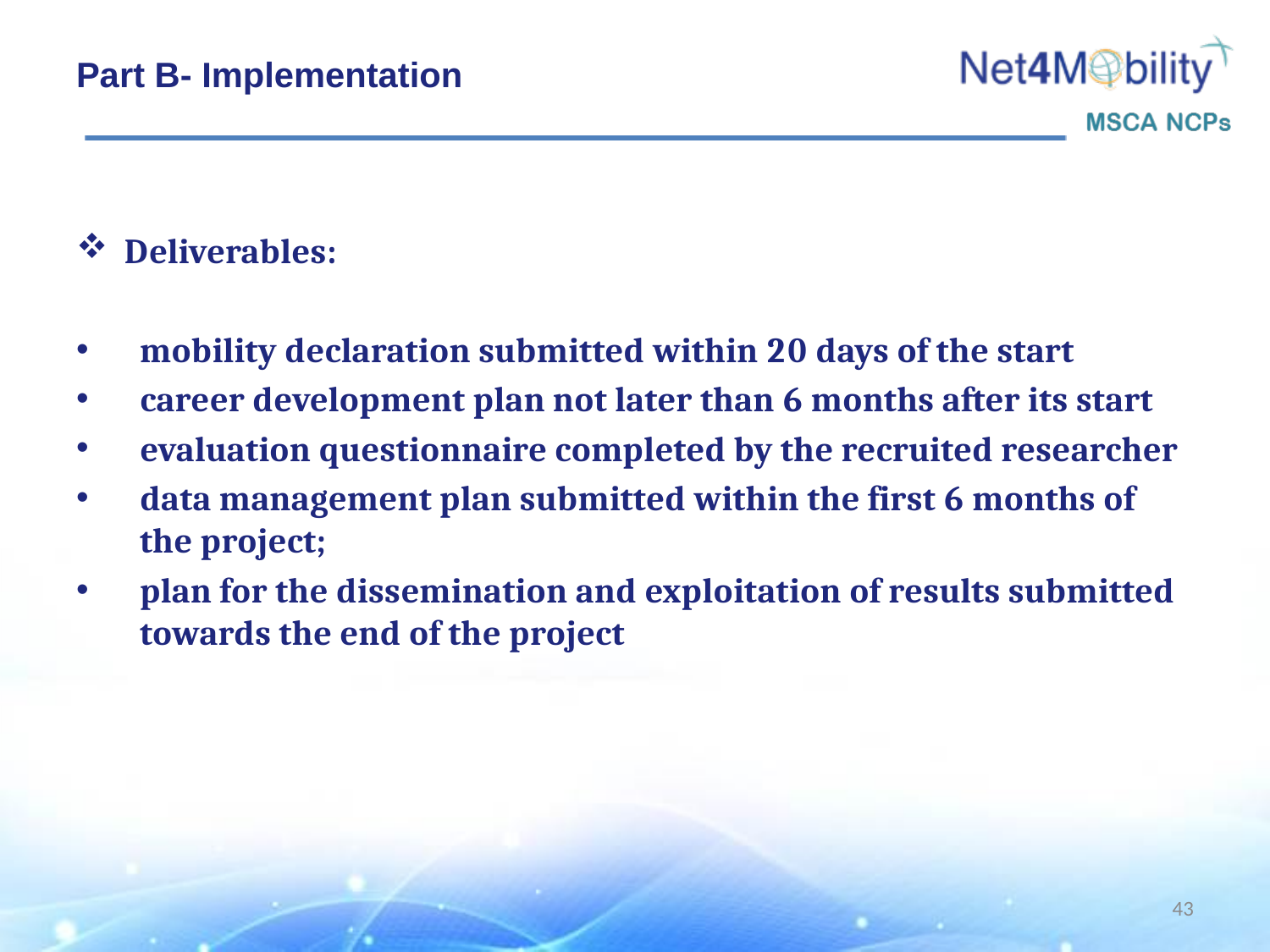

# Part B- Implementation
Deliverables:

mobility declaration submitted within 20 days of the start
career development plan not later than 6 months after its start
evaluation questionnaire completed by the recruited researcher
data management plan submitted within the first 6 months of the project;
plan for the dissemination and exploitation of results submitted towards the end of the project

43